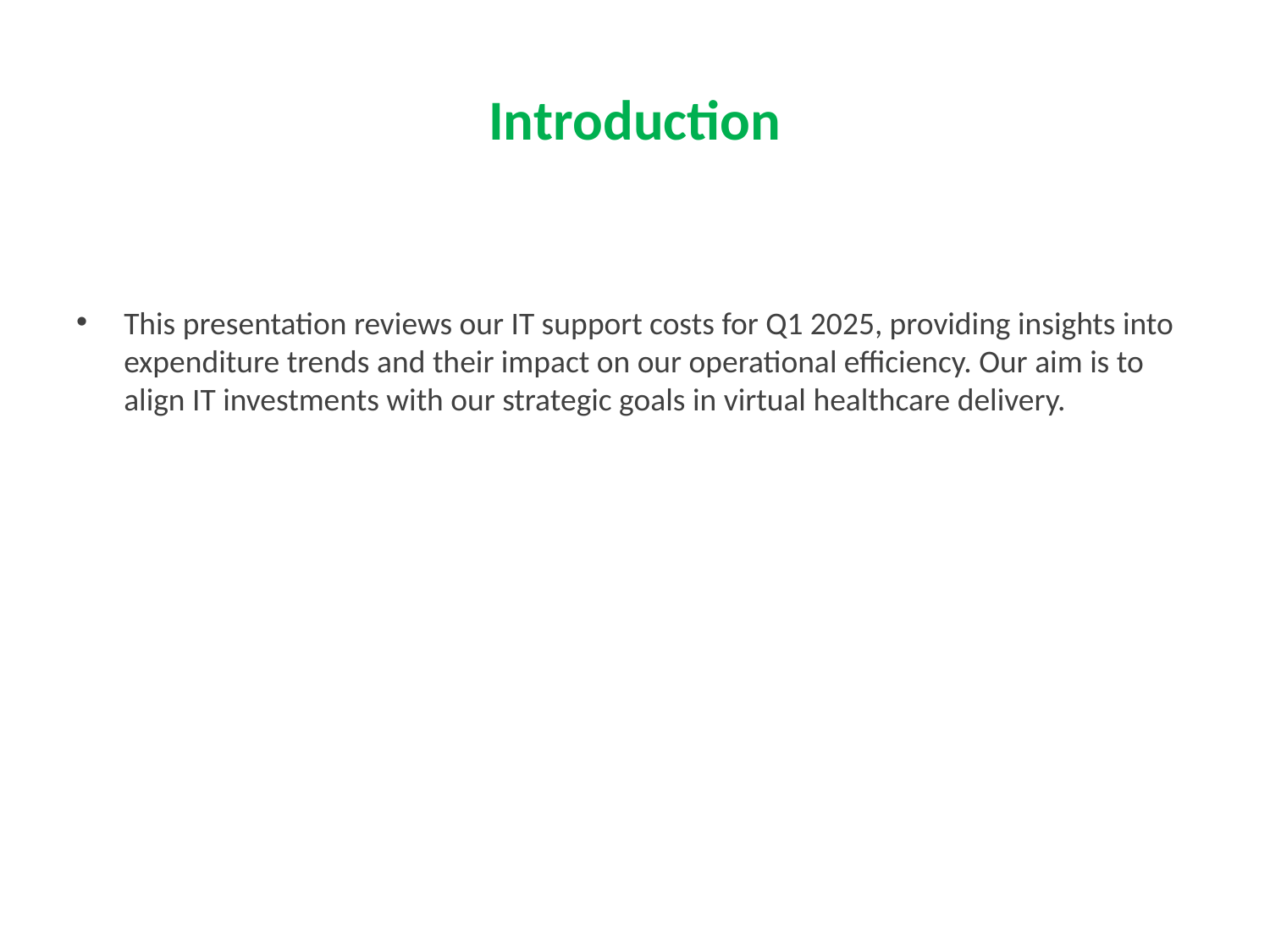

# Introduction

This presentation reviews our IT support costs for Q1 2025, providing insights into expenditure trends and their impact on our operational efficiency. Our aim is to align IT investments with our strategic goals in virtual healthcare delivery.